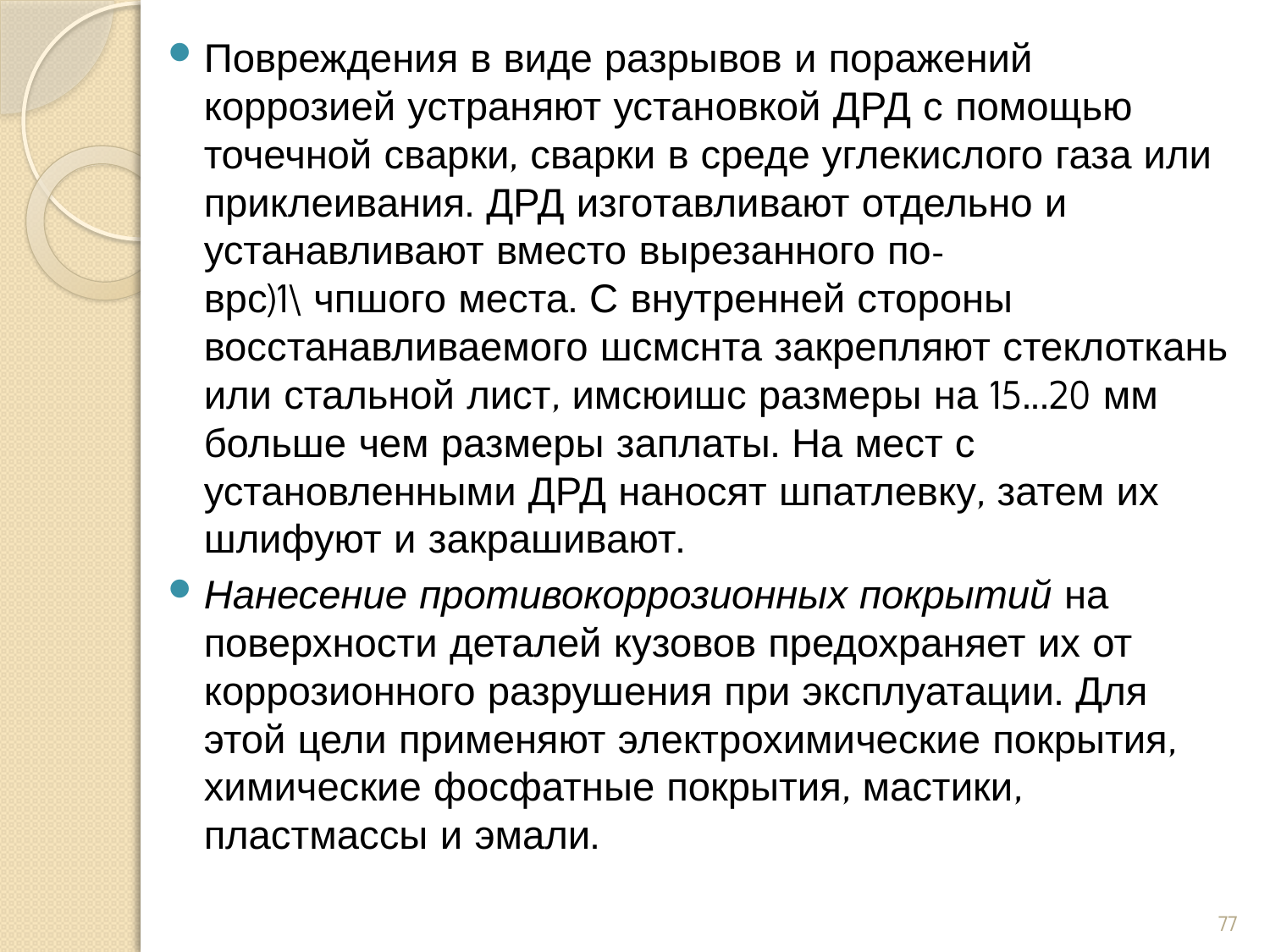

Повреждения в виде разрывов и поражений коррозией устраняют установкой ДРД с помощью точечной сварки, сварки в среде углекислого газа или приклеивания. ДРД изго­тавливают отдельно и устанавливают вместо вырезанного по-
врс)1\ чпшого места. С внутренней стороны восстанавливаемо­го шсмснта закрепляют стеклоткань или стальной лист, имсюишс размеры на 15...20 мм больше чем размеры заплаты. На мест с установленными ДРД наносят шпатлевку, затем их шлифуют и закрашивают.
Нанесение противокоррозионных покрытий на поверхно­сти деталей кузовов предохраняет их от коррозионного раз­рушения при эксплуатации. Для этой цели применяют элек­трохимические покрытия, химические фосфатные покрытия, мастики, пластмассы и эмали.

77